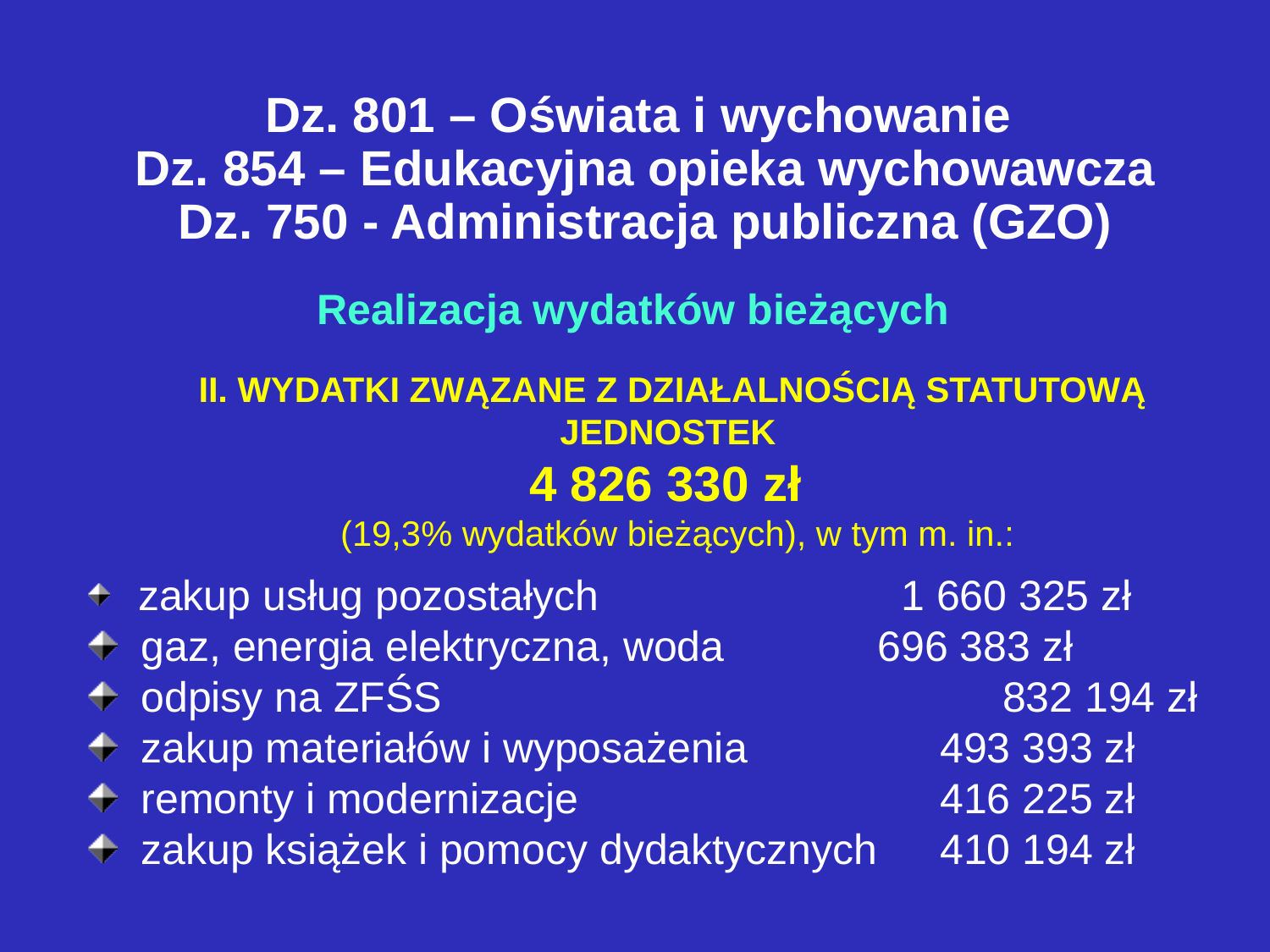

Dz. 801 – Oświata i wychowanie
Dz. 854 – Edukacyjna opieka wychowawcza
Dz. 750 - Administracja publiczna (GZO)
Realizacja wydatków bieżących
II. WYDATKI ZWĄZANE Z DZIAŁALNOŚCIĄ STATUTOWĄ JEDNOSTEK
4 826 330 zł
 (19,3% wydatków bieżących), w tym m. in.:
  zakup usług pozostałych				  	   1 660 325 zł
  gaz, energia elektryczna, woda			 696 383 zł
  odpisy na ZFŚS									 832 194 zł
  zakup materiałów i wyposażenia			 493 393 zł
  remonty i modernizacje						 416 225 zł
  zakup książek i pomocy dydaktycznych	 410 194 zł